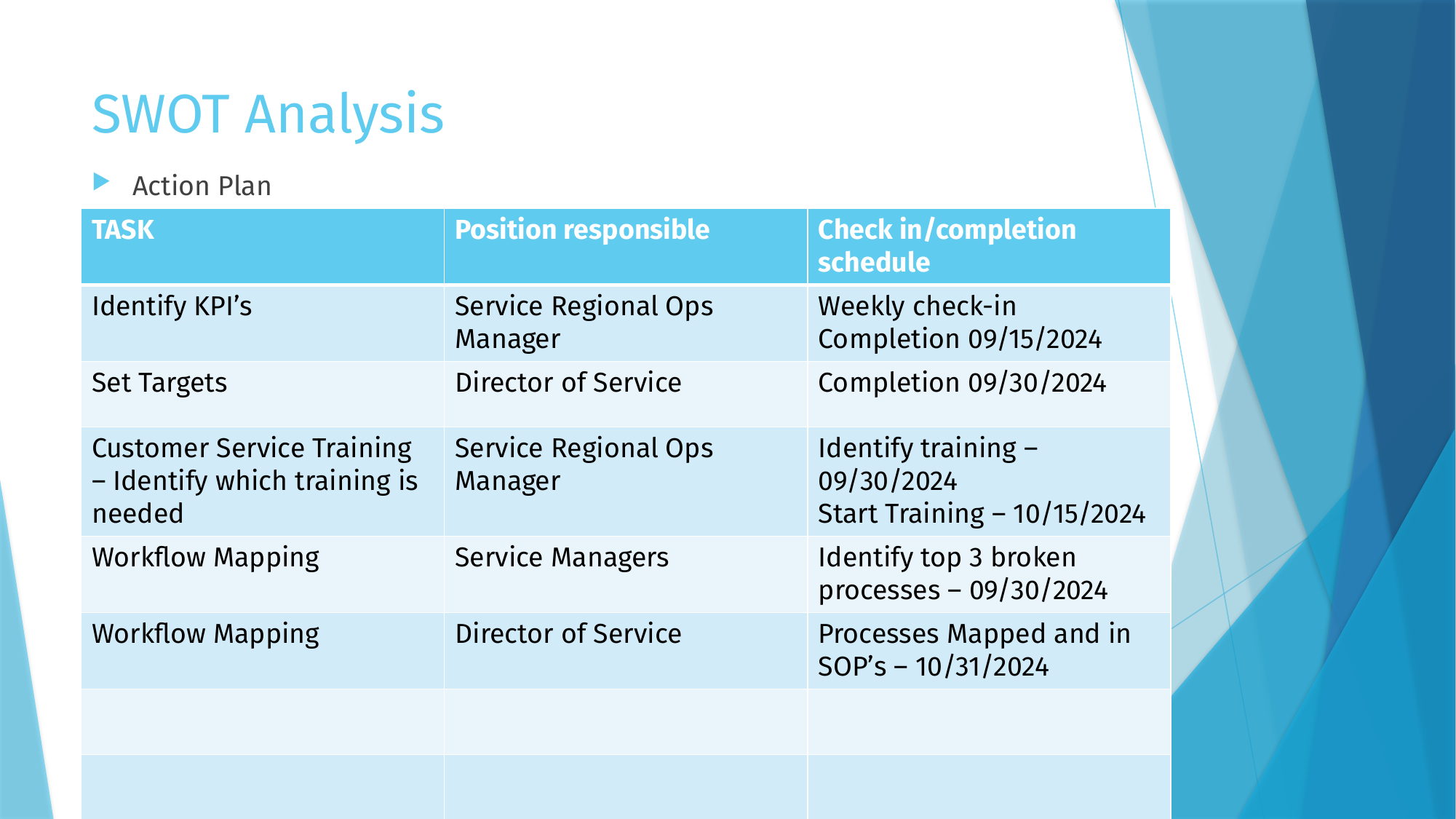

# SWOT Analysis
Action Plan

| TASK | Position responsible | Check in/completion schedule |
| --- | --- | --- |
| Identify KPI’s | Service Regional Ops Manager | Weekly check-in Completion 09/15/2024 |
| Set Targets | Director of Service | Completion 09/30/2024 |
| Customer Service Training – Identify which training is needed | Service Regional Ops Manager | Identify training – 09/30/2024 Start Training – 10/15/2024 |
| Workflow Mapping | Service Managers | Identify top 3 broken processes – 09/30/2024 |
| Workflow Mapping | Director of Service | Processes Mapped and in SOP’s – 10/31/2024 |
|  |  |  |
|  |  |  |